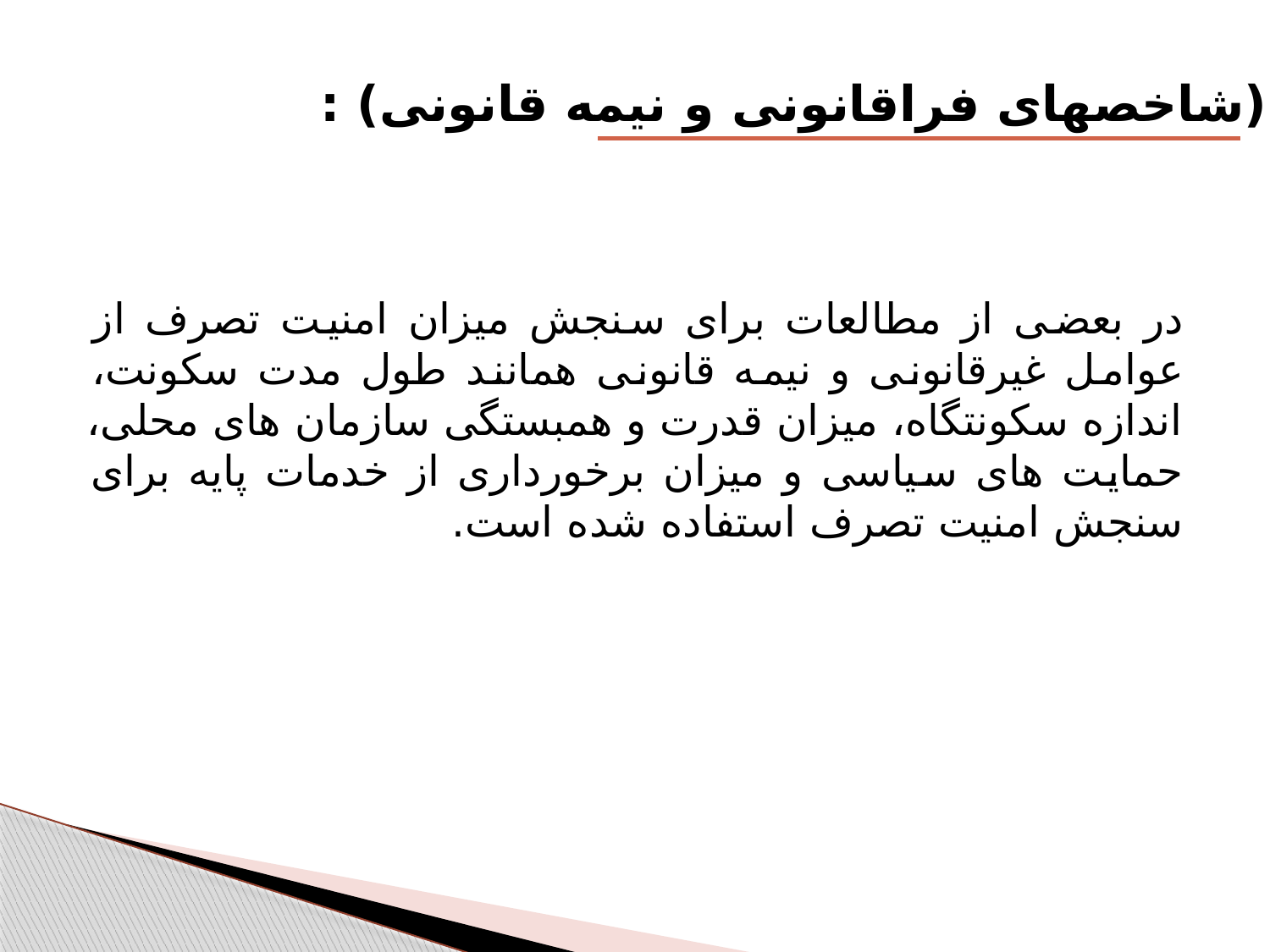

دسته دوم (شاخصهای فراقانونی و نیمه قانونی) :
	در بعضی از مطالعات برای سنجش میزان امنیت تصرف از عوامل غیرقانونی و نیمه قانونی همانند طول مدت سکونت، اندازه سکونتگاه، میزان قدرت و همبستگی سازمان های محلی، حمایت های سیاسی و میزان برخورداری از خدمات پایه برای سنجش امنیت تصرف استفاده شده است.